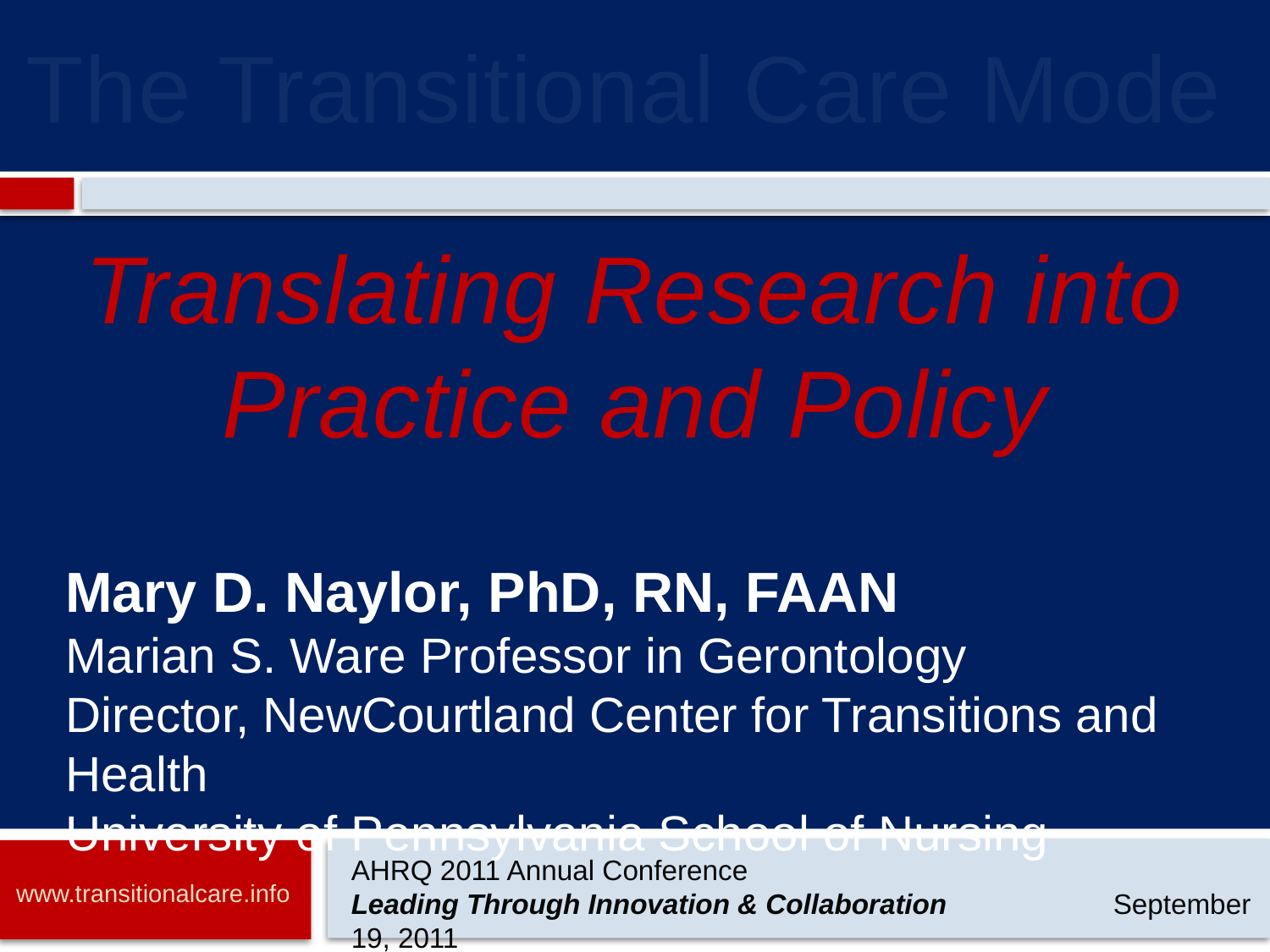

The Transitional Care Model
Translating Research into Practice and Policy
Mary D. Naylor, PhD, RN, FAAN
Marian S. Ware Professor in Gerontology
Director, NewCourtland Center for Transitions and Health
University of Pennsylvania School of Nursing
AHRQ 2011 Annual Conference
Leading Through Innovation & Collaboration		September 19, 2011
www.transitionalcare.info